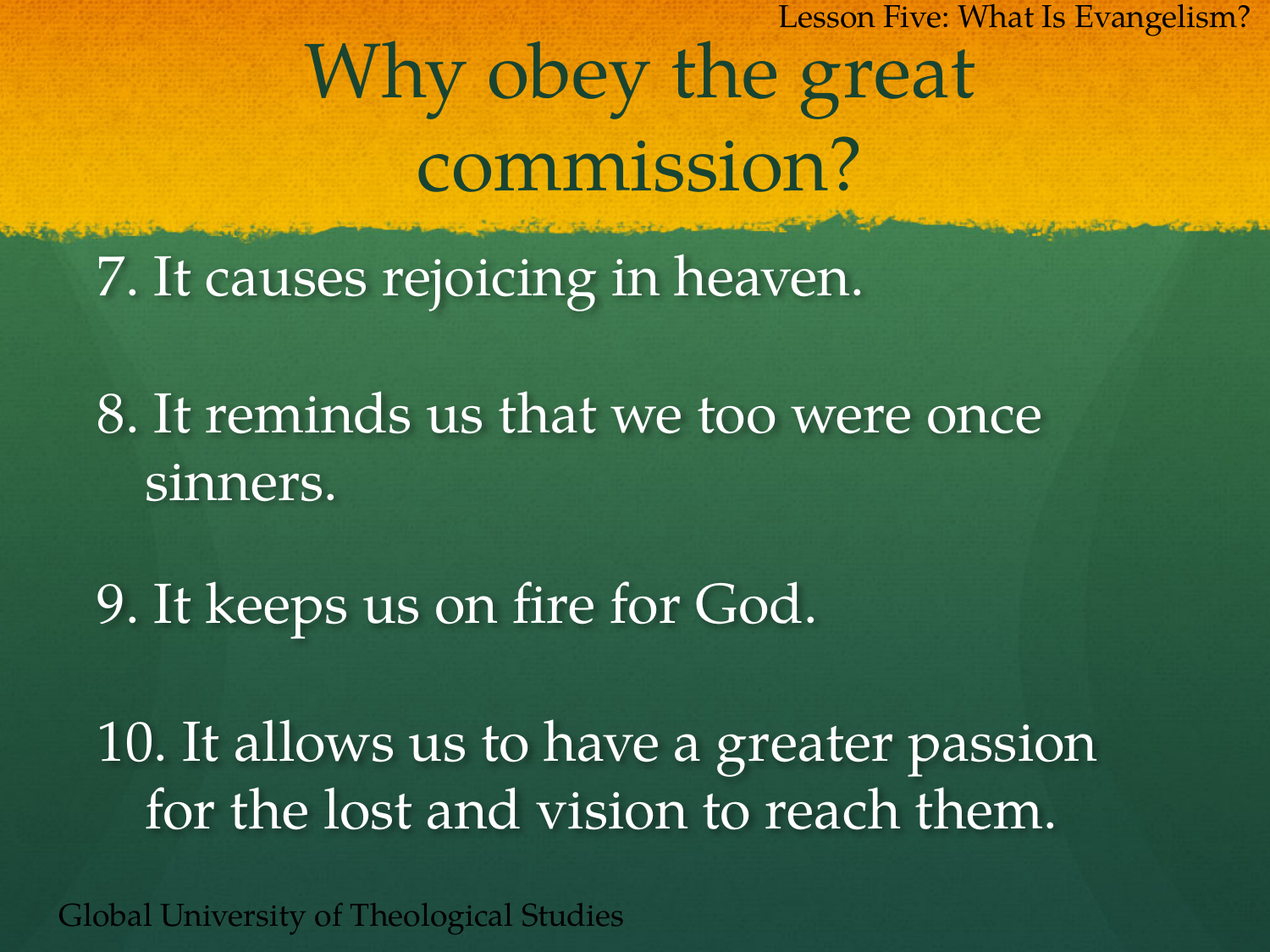

Lesson Five: What Is Evangelism?

# Why obey the great commission?
7. It causes rejoicing in heaven.
8. It reminds us that we too were once sinners.
9. It keeps us on fire for God.
10. It allows us to have a greater passion for the lost and vision to reach them.
Global University of Theological Studies